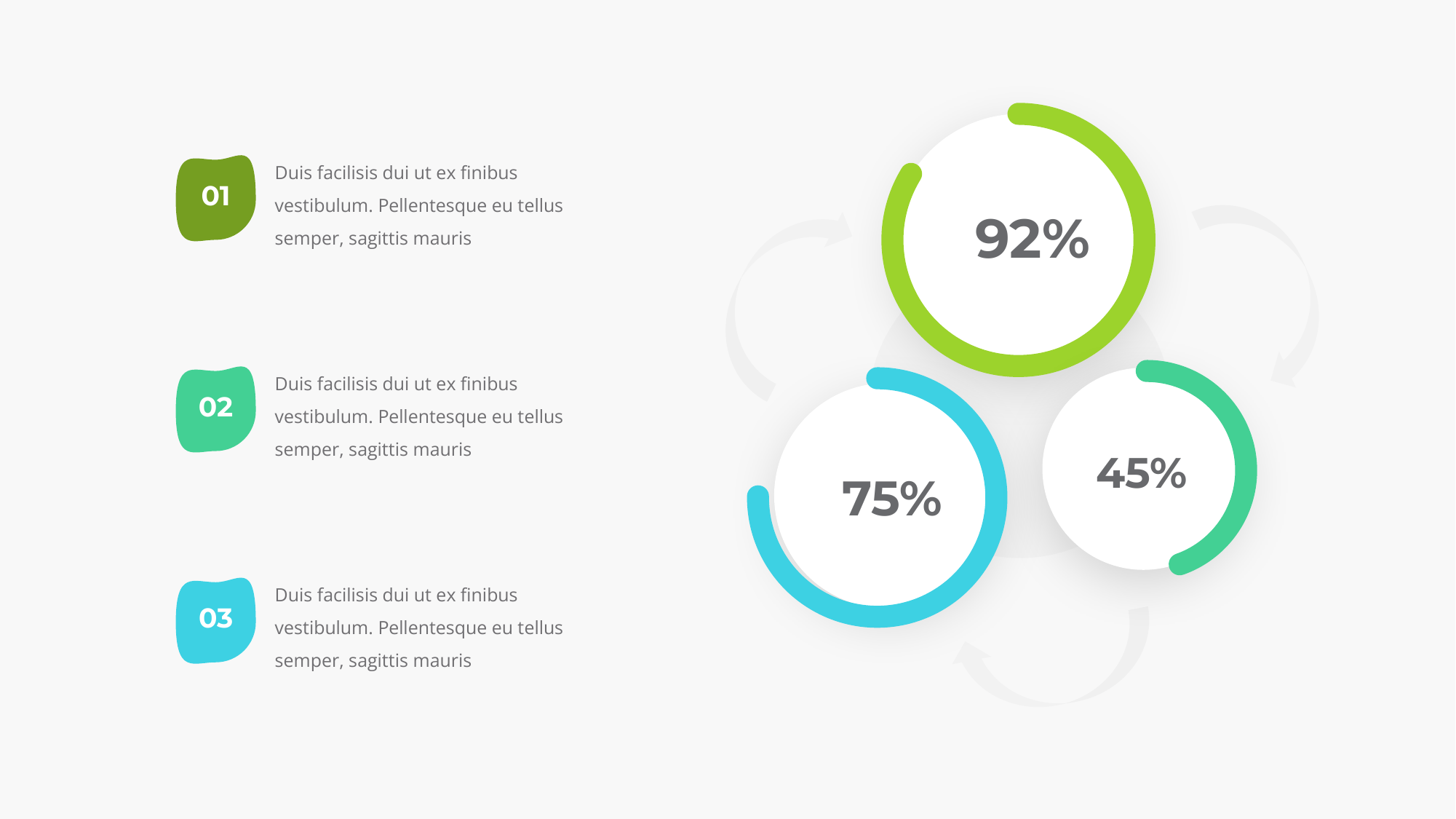

92%

45%

75%

Duis facilisis dui ut ex finibus vestibulum. Pellentesque eu tellus semper, sagittis mauris

01
Duis facilisis dui ut ex finibus vestibulum. Pellentesque eu tellus semper, sagittis mauris

02
Duis facilisis dui ut ex finibus vestibulum. Pellentesque eu tellus semper, sagittis mauris

03